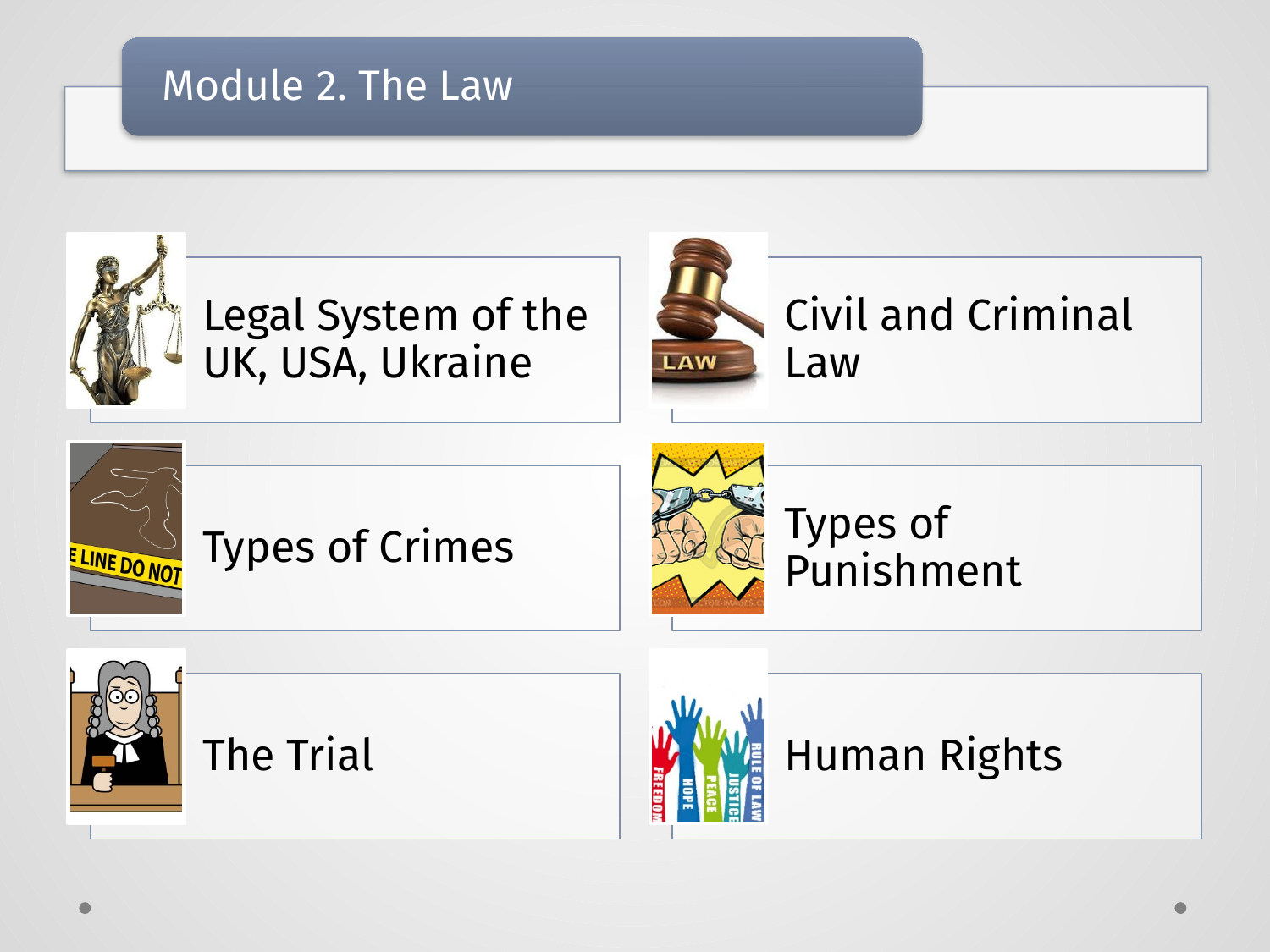

Module 2. The Law
Legal System of the UK, USA, Ukraine
Civil and Criminal Law
Types of Crimes
Types of Punishment
The Trial
Human Rights